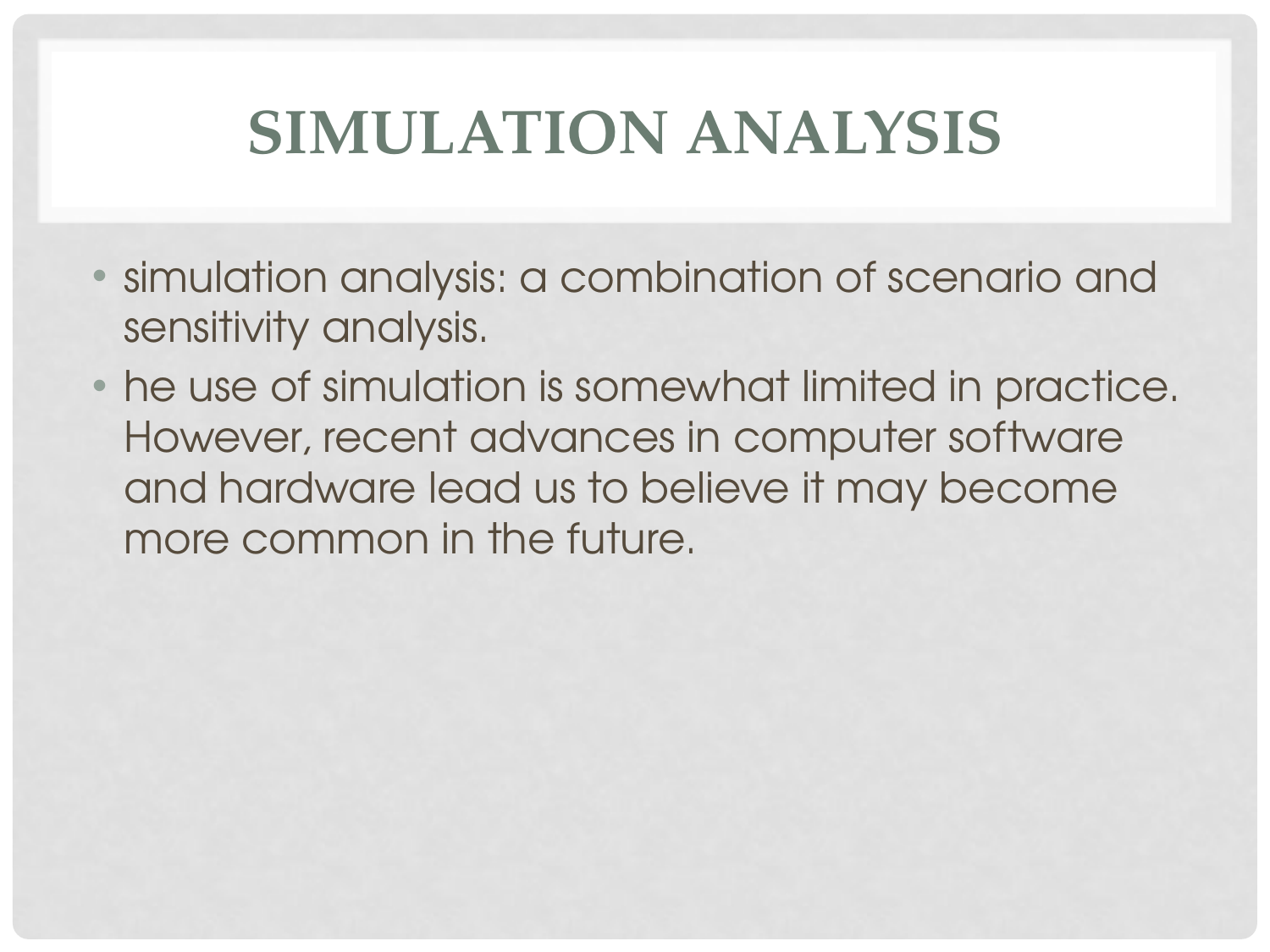

# SIMULATION ANALYSIS
simulation analysis: a combination of scenario and sensitivity analysis.
he use of simulation is somewhat limited in practice. However, recent advances in computer software and hardware lead us to believe it may become more common in the future.